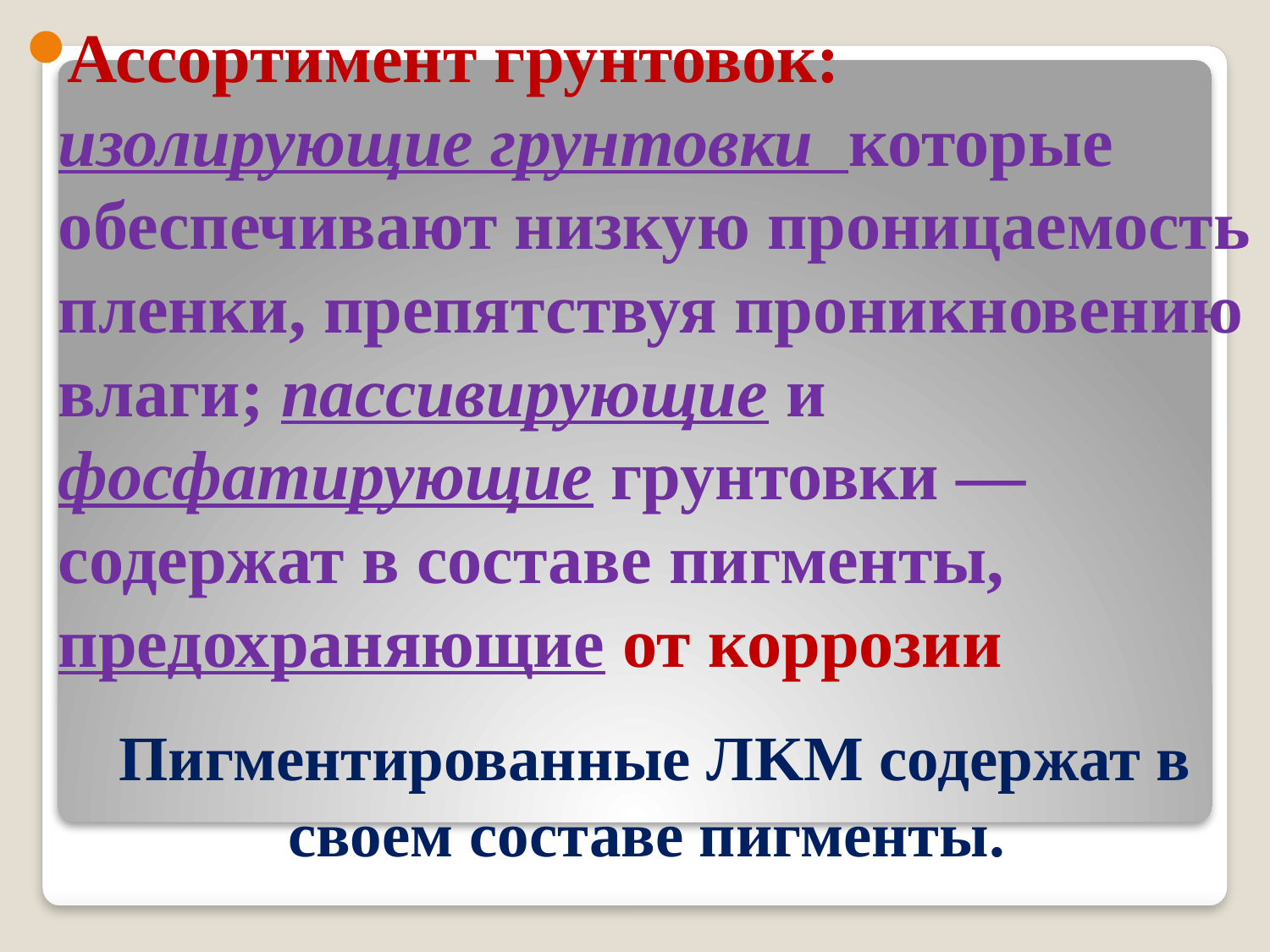

Ассортимент грунтовок: изолирующие грунтовки  которые обеспечивают низкую проницаемость пленки, препятствуя проникновению влаги; пассивирующие и фосфатирующие грунтовки — содержат в составе пигменты, предохраняющие от коррозии

# Пигментированные ЛKM содержат в своем составе пигменты.